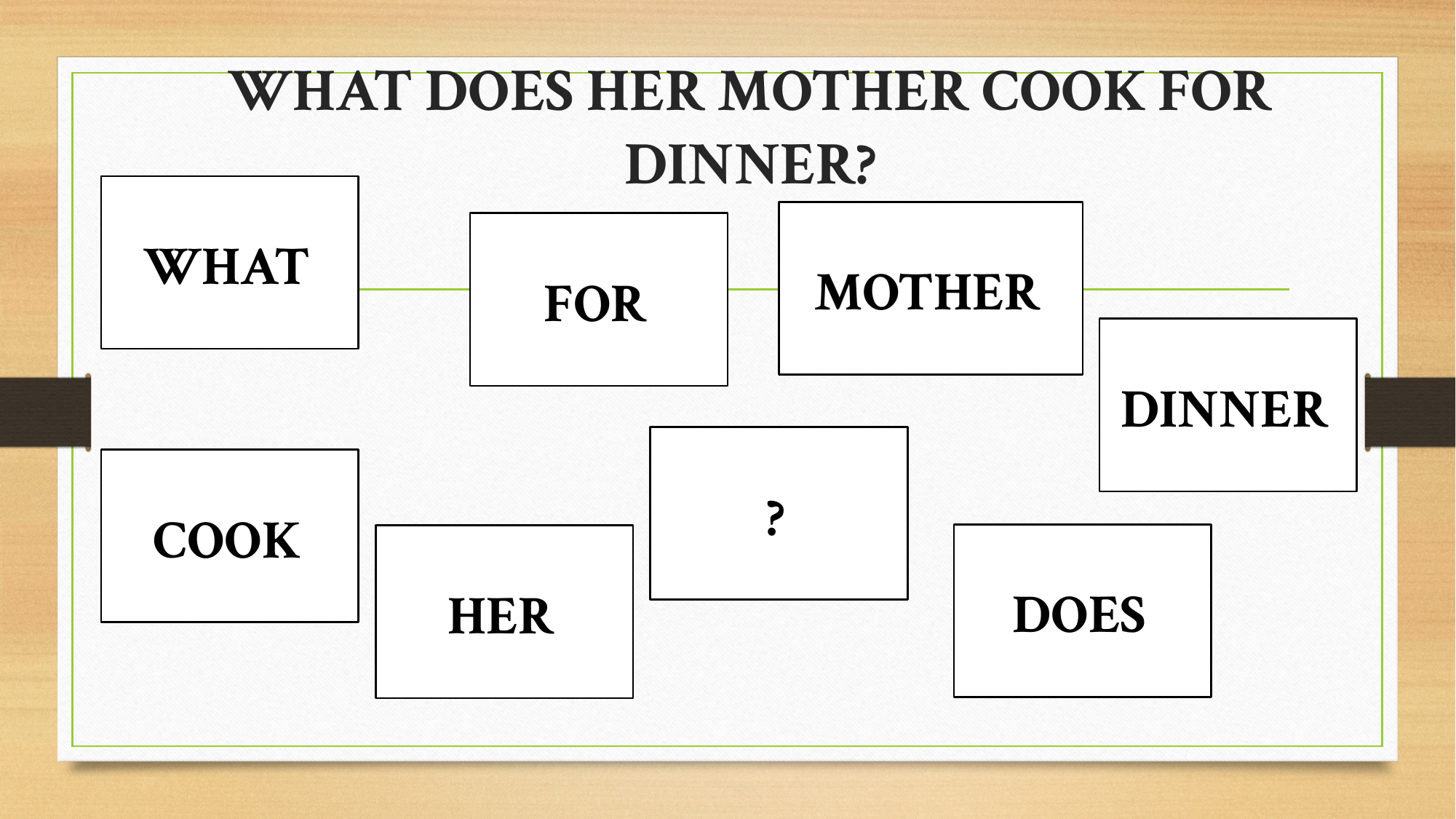

# WHAT DOES HER MOTHER COOK FOR DINNER?
WHAT
MOTHER
FOR
DINNER
?
COOK
DOES
HER